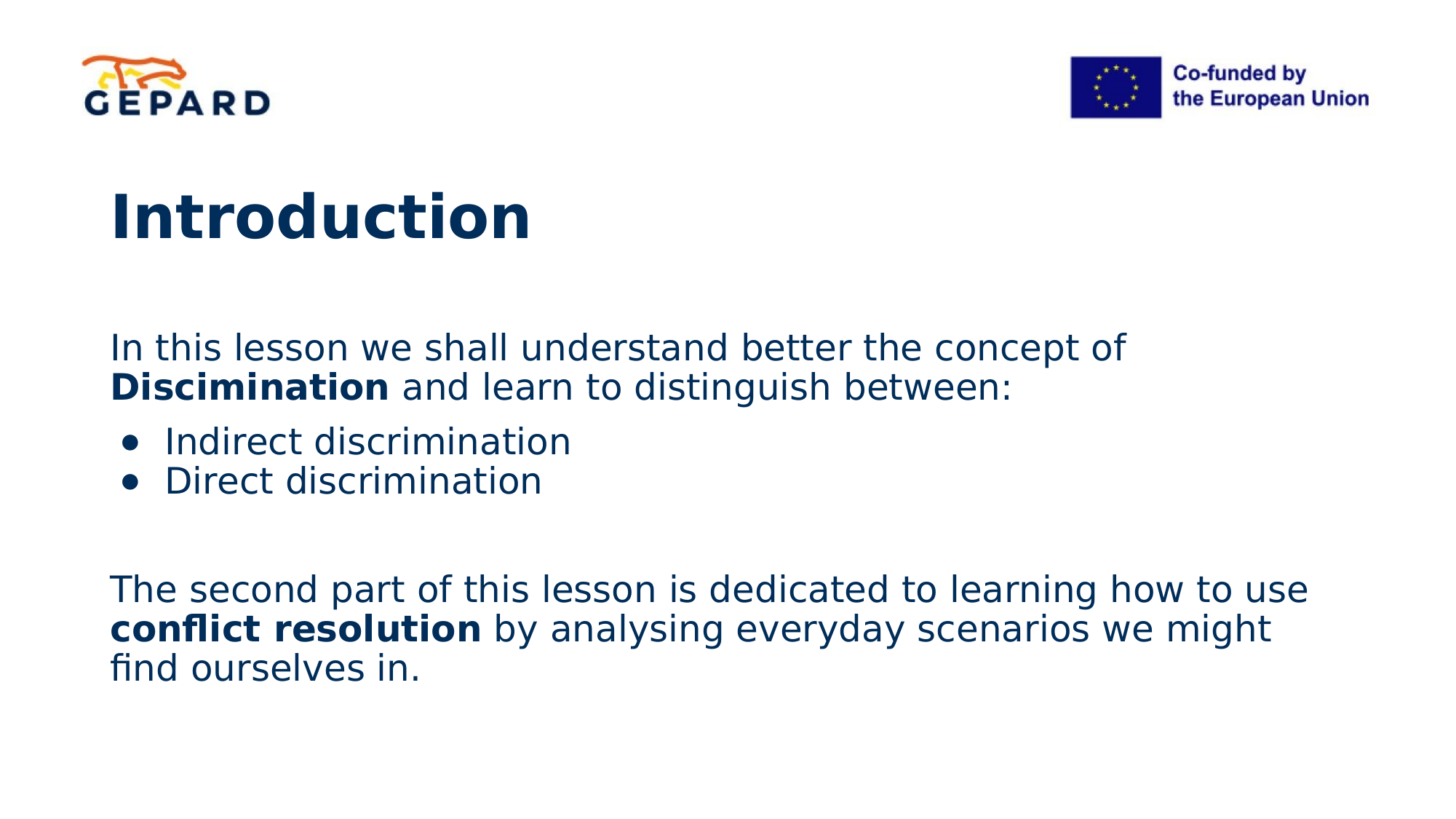

# Introduction
In this lesson we shall understand better the concept of Discimination and learn to distinguish between:
Indirect discrimination
Direct discrimination

The second part of this lesson is dedicated to learning how to use conflict resolution by analysing everyday scenarios we might find ourselves in.